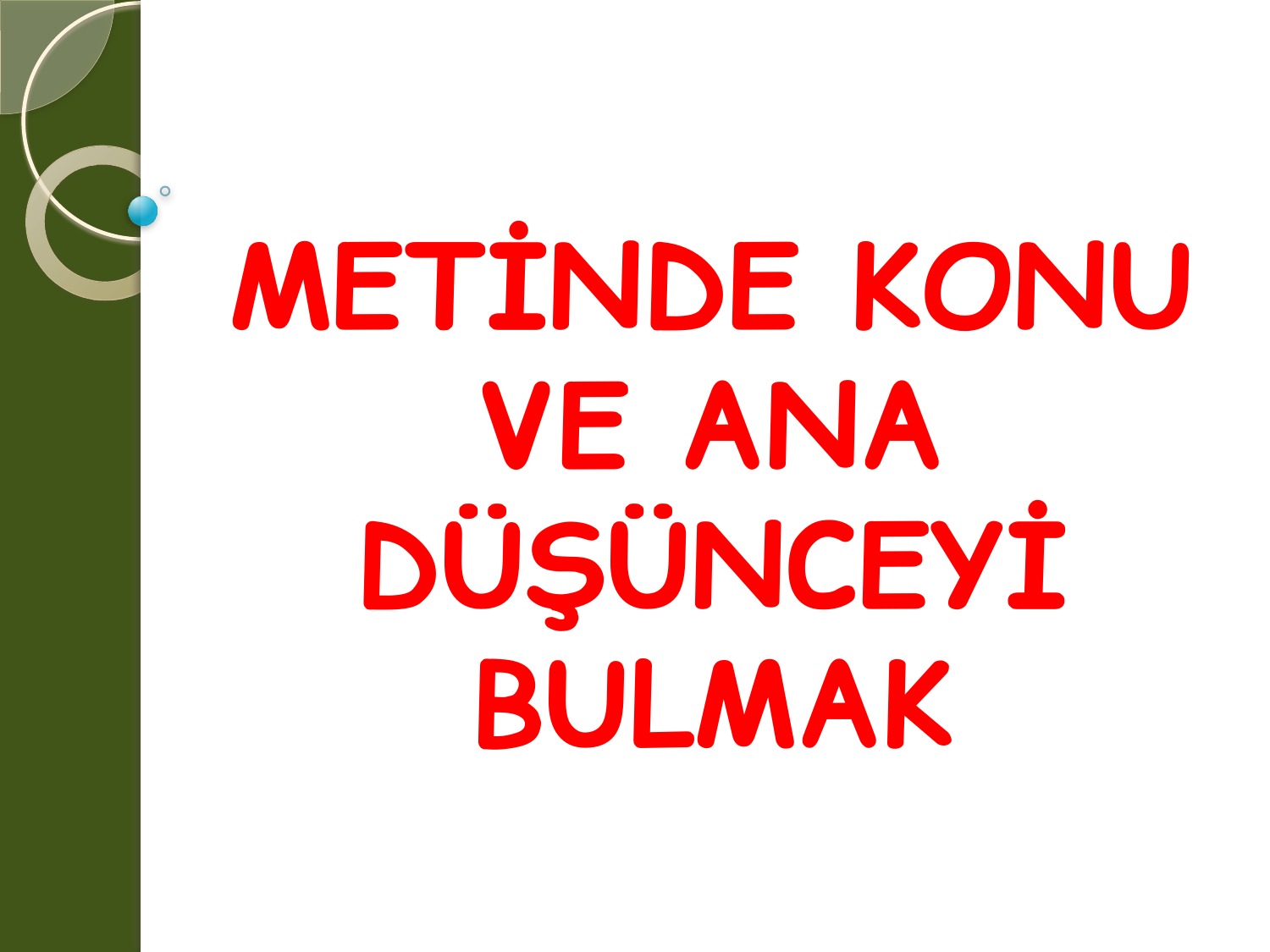

# METİNDE KONU VE ANA DÜŞÜNCEYİ BULMAK